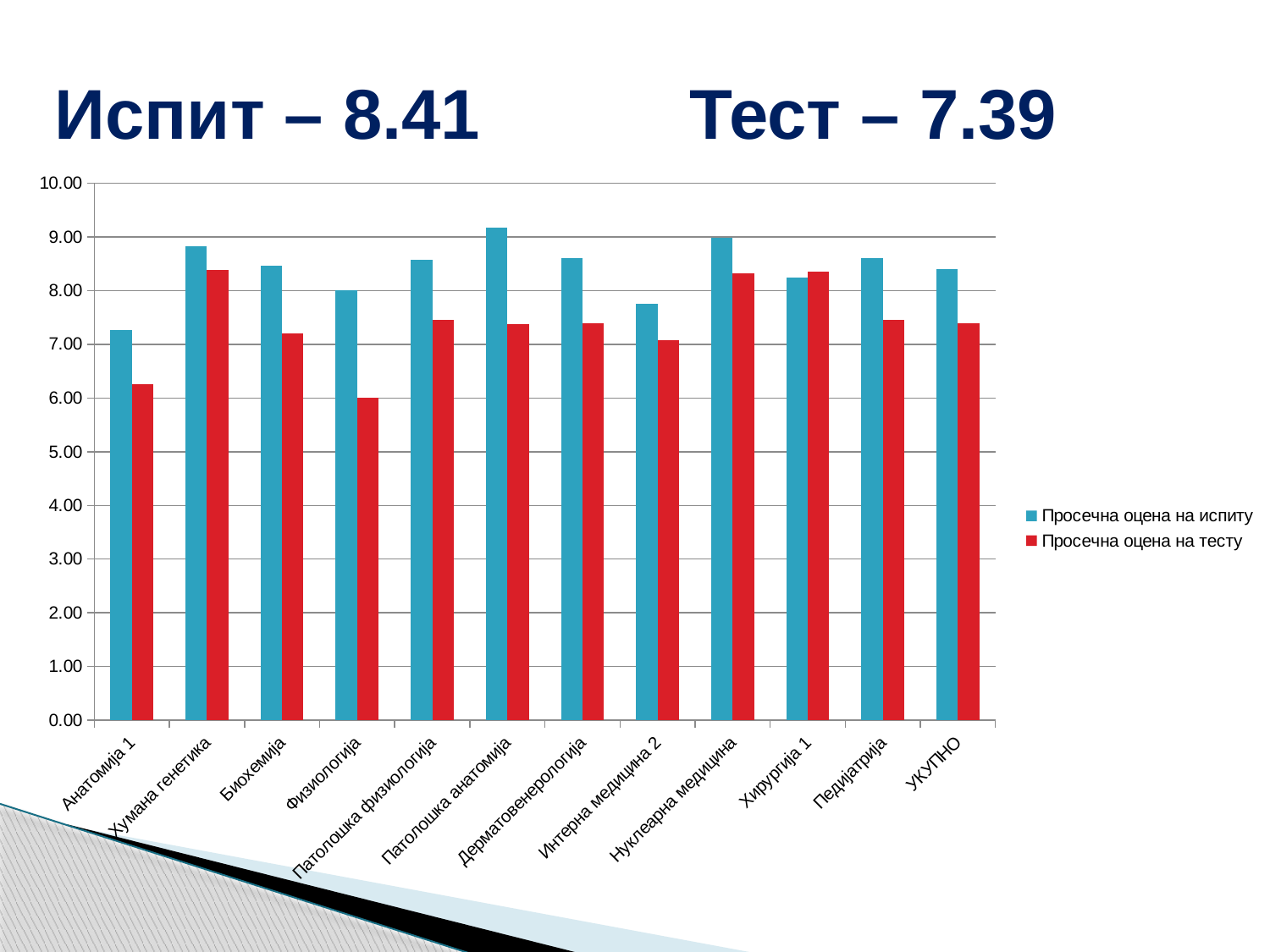

# Испит – 8.41		Тест – 7.39

### Chart

| Category | Просечна оцена на испиту | Просечна оцена на тесту |
|---|---|---|
| Анатомија 1 | 7.26 | 6.25 |
| Хумана генетика | 8.83 | 8.38 |
| Биохемија | 8.47 | 7.21 |
| Физиологија | 8.0 | 6.0 |
| Патолошка физиологија | 8.57 | 7.45 |
| Патолошка анатомија | 9.18 | 7.37 |
| Дерматовенерологија | 8.6 | 7.4 |
| Интерна медицина 2 | 7.76 | 7.07 |
| Нуклеарна медицина | 8.98 | 8.32 |
| Хирургија 1 | 8.239999999999998 | 8.350000000000001 |
| Педијатрија | 8.6 | 7.45 |
| УКУПНО | 8.40818181818182 | 7.386363636363637 |